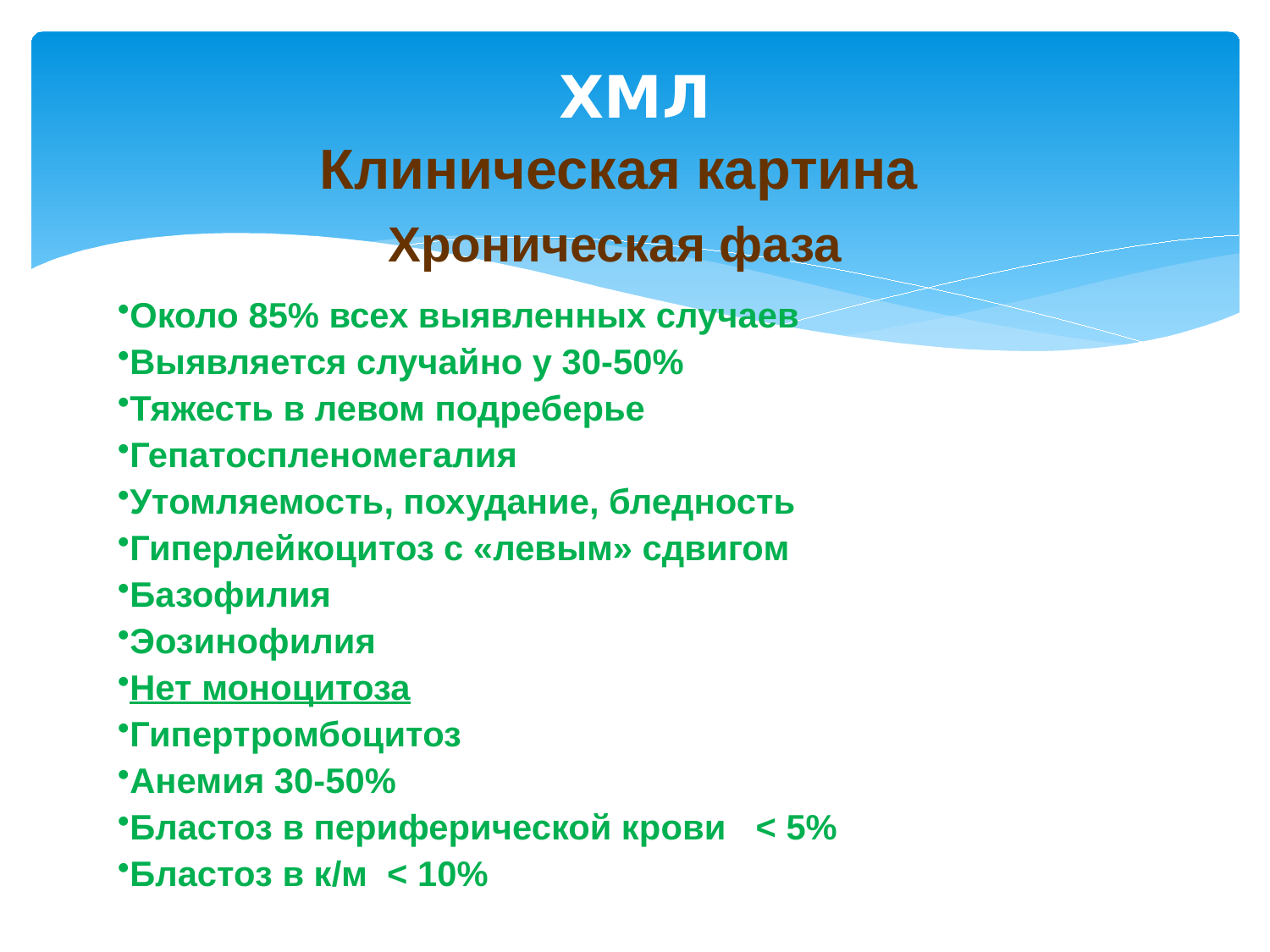

# ХМЛ
Клиническая картина
Хроническая фаза
Около 85% всех выявленных случаев
Выявляется случайно у 30-50%
Тяжесть в левом подреберье
Гепатоспленомегалия
Утомляемость, похудание, бледность
Гиперлейкоцитоз с «левым» сдвигом
Базофилия
Эозинофилия
Нет моноцитоза
Гипертромбоцитоз
Анемия 30-50%
Бластоз в периферической крови   < 5%
Бластоз в к/м  < 10%